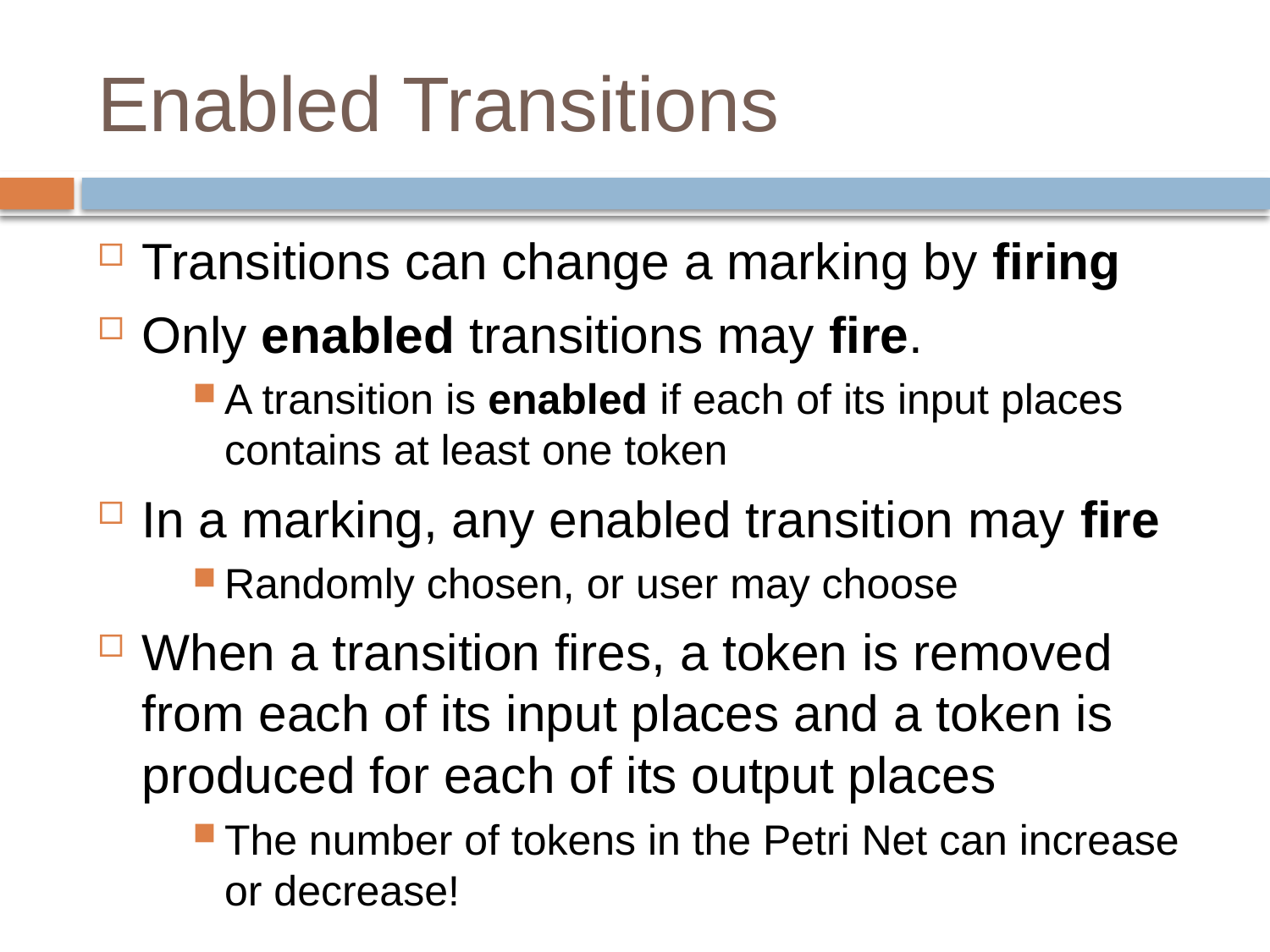

# Enabled Transitions
Transitions can change a marking by firing
Only enabled transitions may fire.
A transition is enabled if each of its input places contains at least one token
In a marking, any enabled transition may fire
Randomly chosen, or user may choose
When a transition fires, a token is removed from each of its input places and a token is produced for each of its output places
The number of tokens in the Petri Net can increase or decrease!